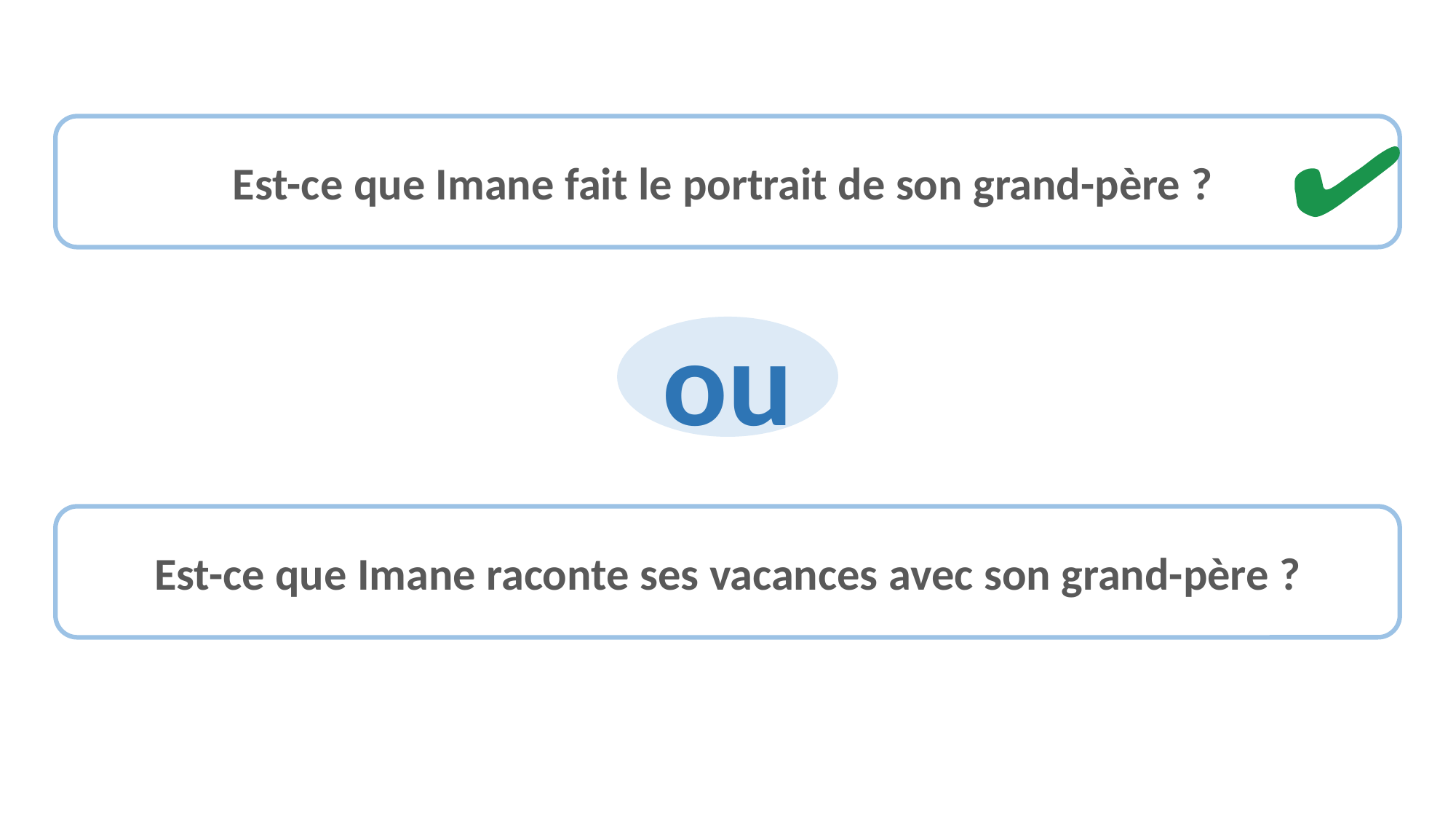

Est-ce que Imane fait le portrait de son grand-père ?

ou
Est-ce que Imane raconte ses vacances avec son grand-père ?